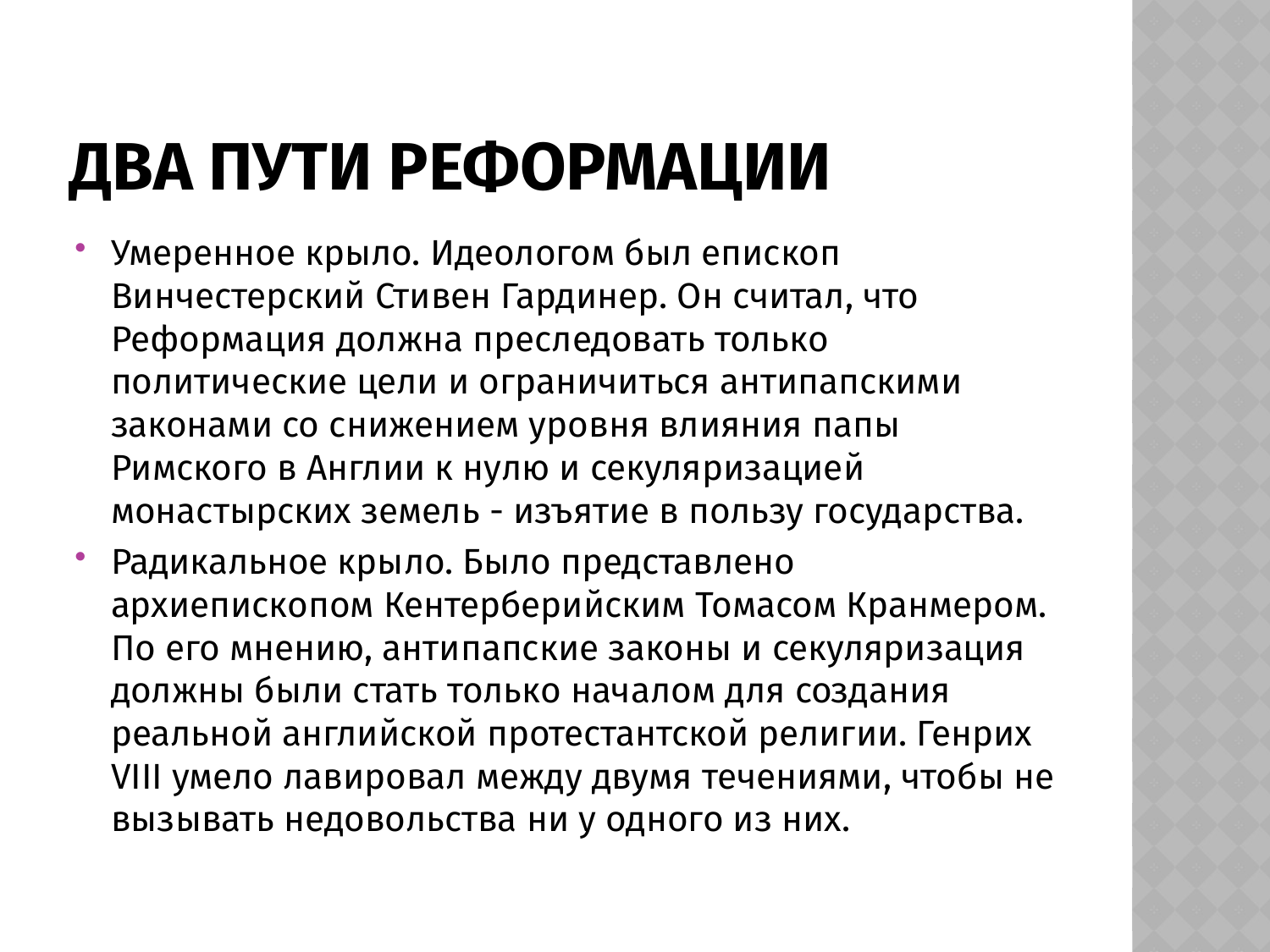

# Два пути реформации
Умеренное крыло. Идеологом был епископ Винчестерский Стивен Гардинер. Он считал, что Реформация должна преследовать только политические цели и ограничиться антипапскими законами со снижением уровня влияния папы Римского в Англии к нулю и секуляризацией монастырских земель - изъятие в пользу государства.
Радикальное крыло. Было представлено архиепископом Кентерберийским Томасом Кранмером. По его мнению, антипапские законы и секуляризация должны были стать только началом для создания реальной английской протестантской религии. Генрих VIII умело лавировал между двумя течениями, чтобы не вызывать недовольства ни у одного из них.